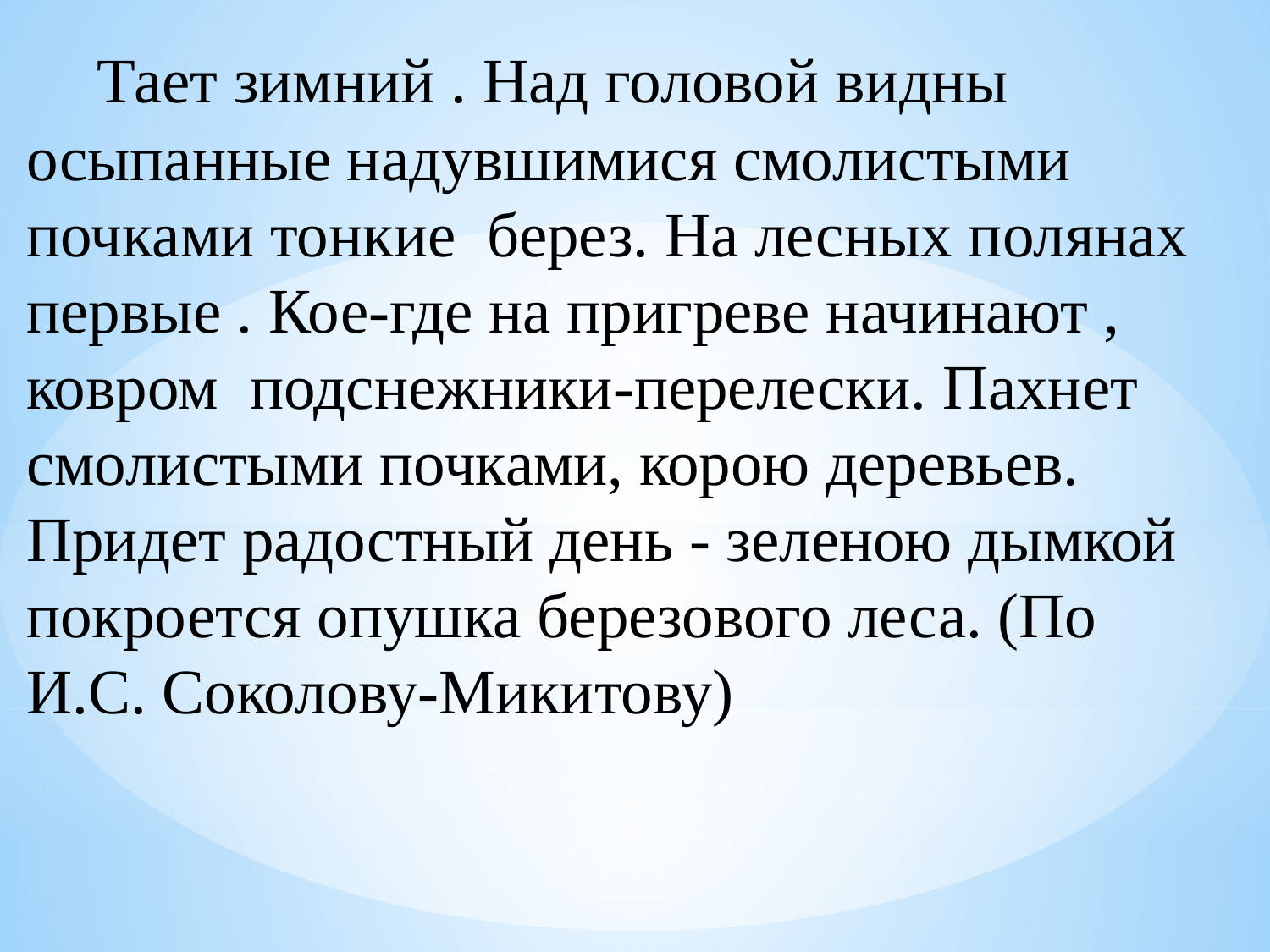

Тает зимний . Над головой видны осыпанные надувшимися смолистыми почками тонкие  берез. На лесных полянах первые . Кое-где на пригреве начинают , ковром  подснежники-перелески. Пахнет смолистыми почками, корою деревьев. Придет радостный день - зеленою дымкой покроется опушка березового леса. (По
И.С. Соколову-Микитову)